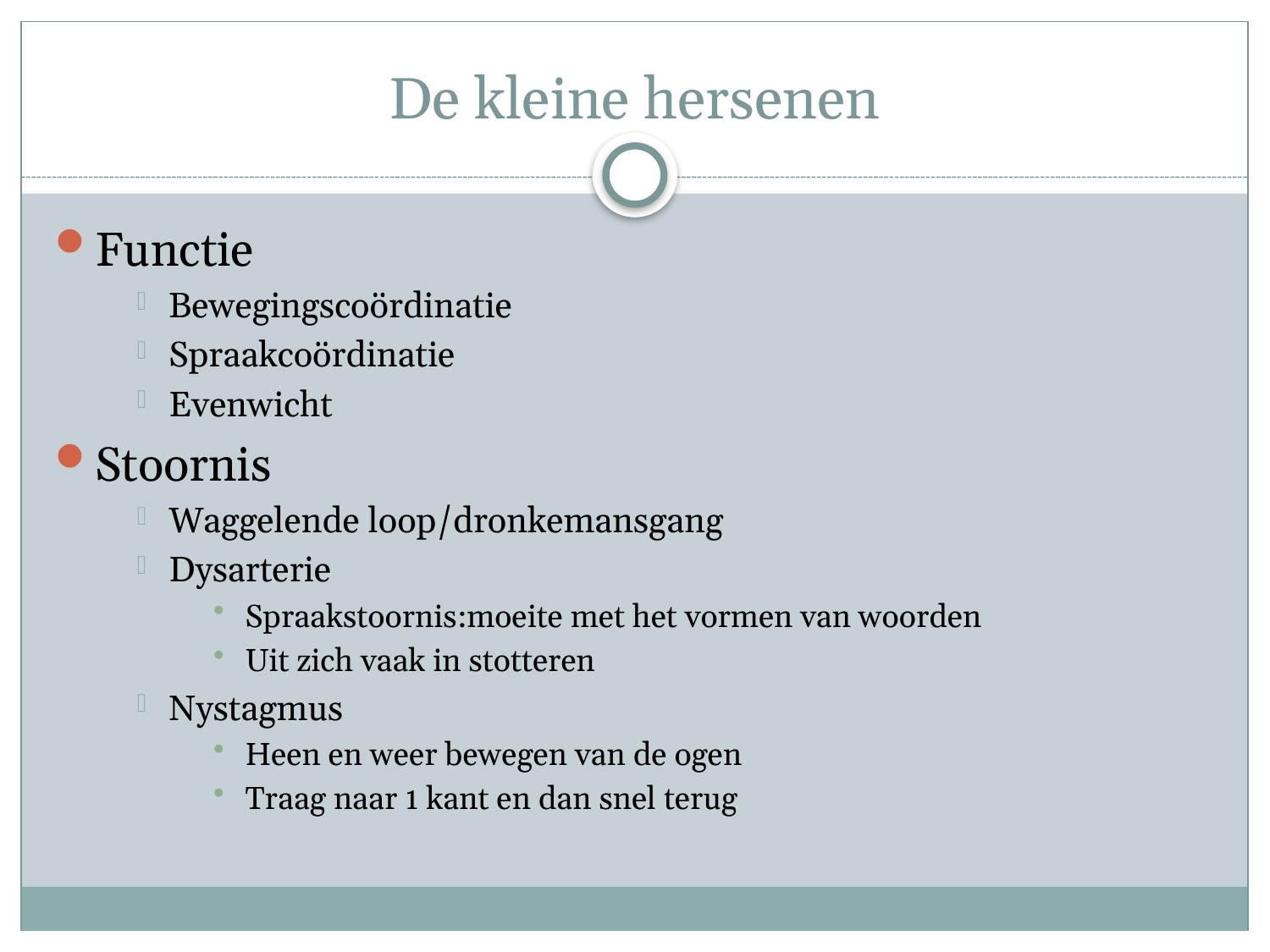

# De kleine hersenen
Functie
Bewegingscoördinatie
Spraakcoördinatie
Evenwicht
Stoornis
Waggelende loop/dronkemansgang
Dysarterie
Spraakstoornis:moeite met het vormen van woorden
Uit zich vaak in stotteren
Nystagmus
Heen en weer bewegen van de ogen
Traag naar 1 kant en dan snel terug